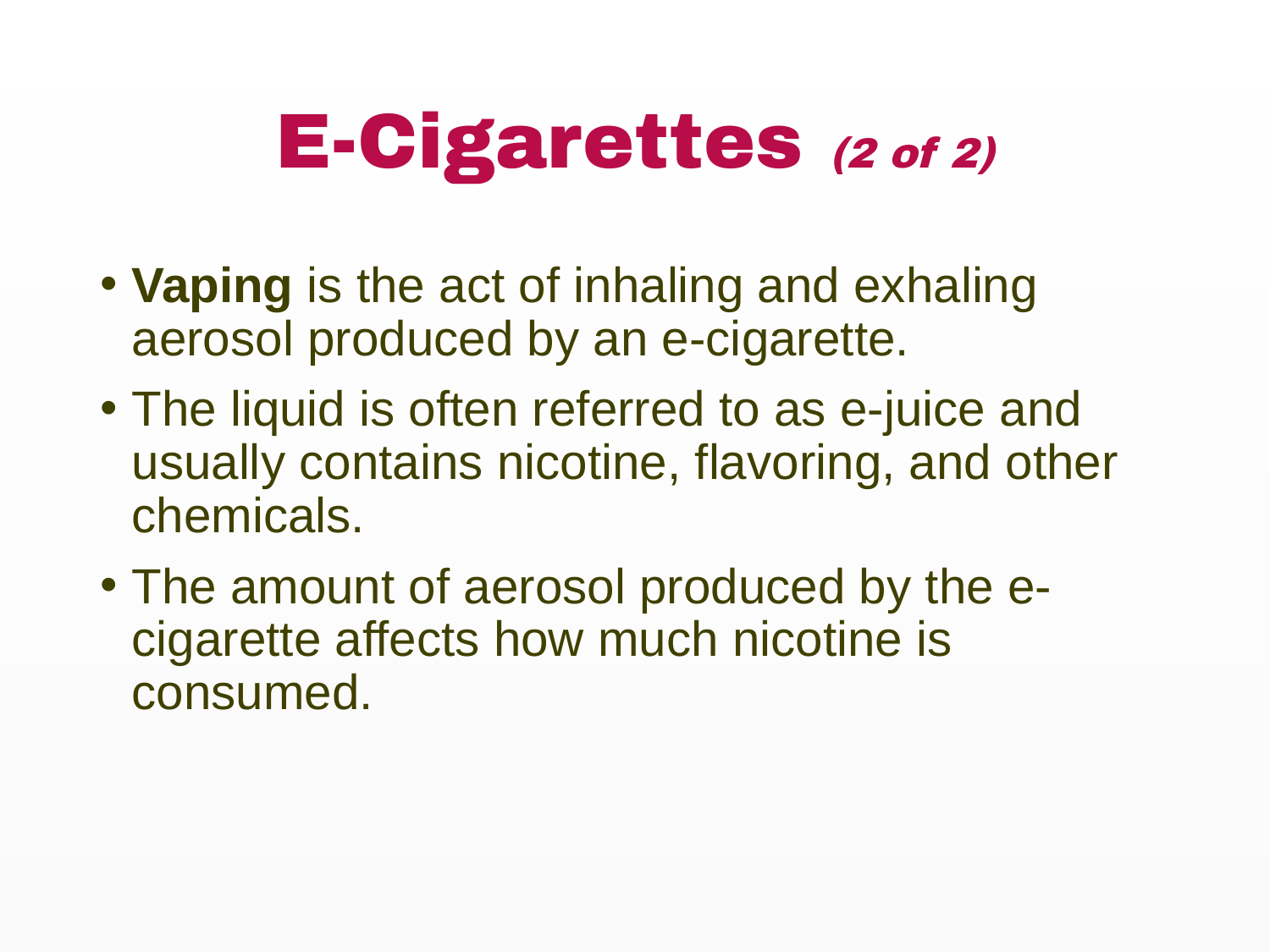

# E-Cigarettes (2 of 2)
Vaping is the act of inhaling and exhaling aerosol produced by an e-cigarette.
The liquid is often referred to as e-juice and usually contains nicotine, flavoring, and other chemicals.
The amount of aerosol produced by the e-cigarette affects how much nicotine is consumed.